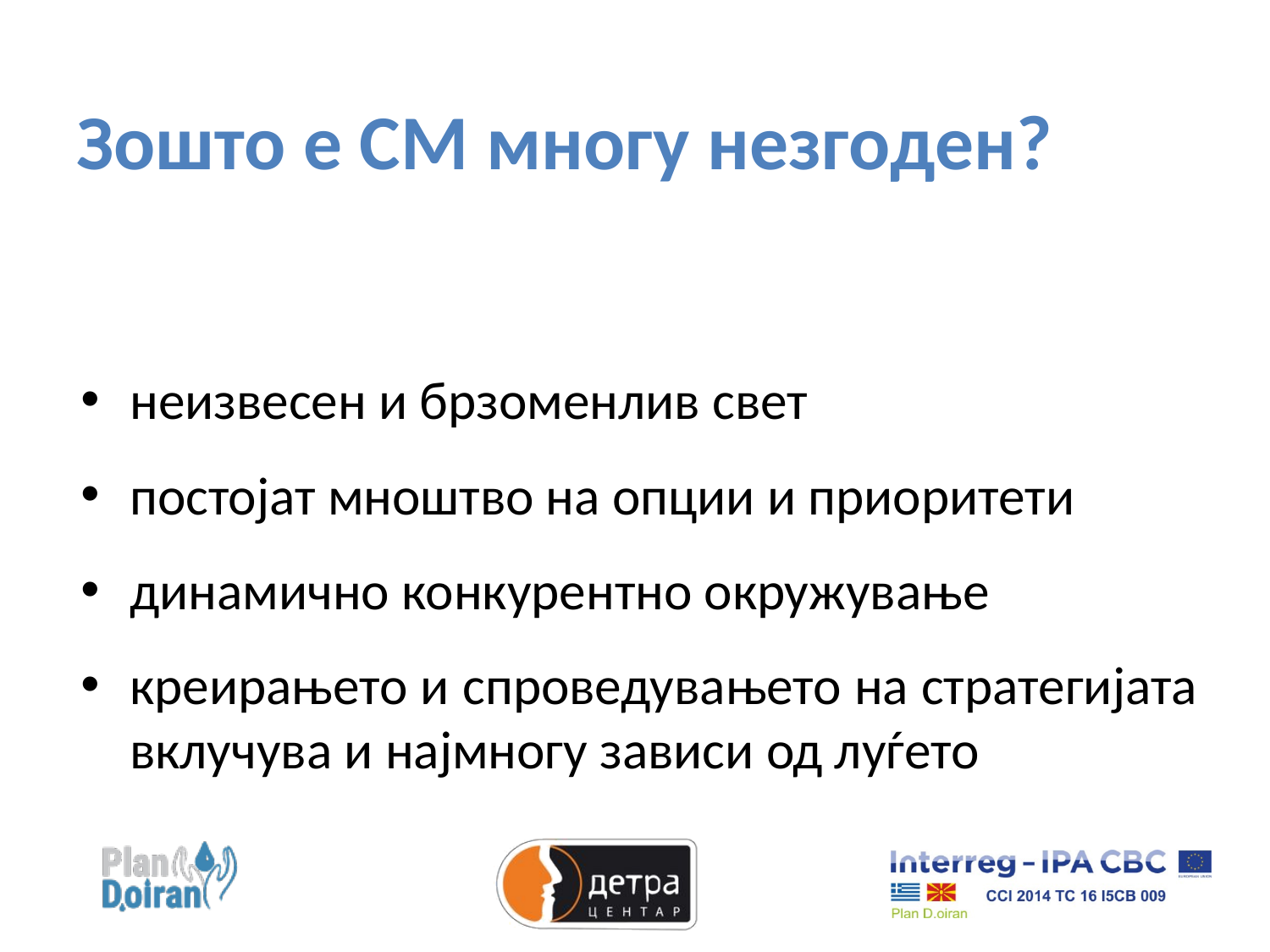

# Зошто е СМ многу незгоден?
неизвесен и брзоменлив свет
постојат мноштво на опции и приоритети
динамично конкурентно окружување
креирањето и спроведувањето на стратегијата вклучува и најмногу зависи од луѓето